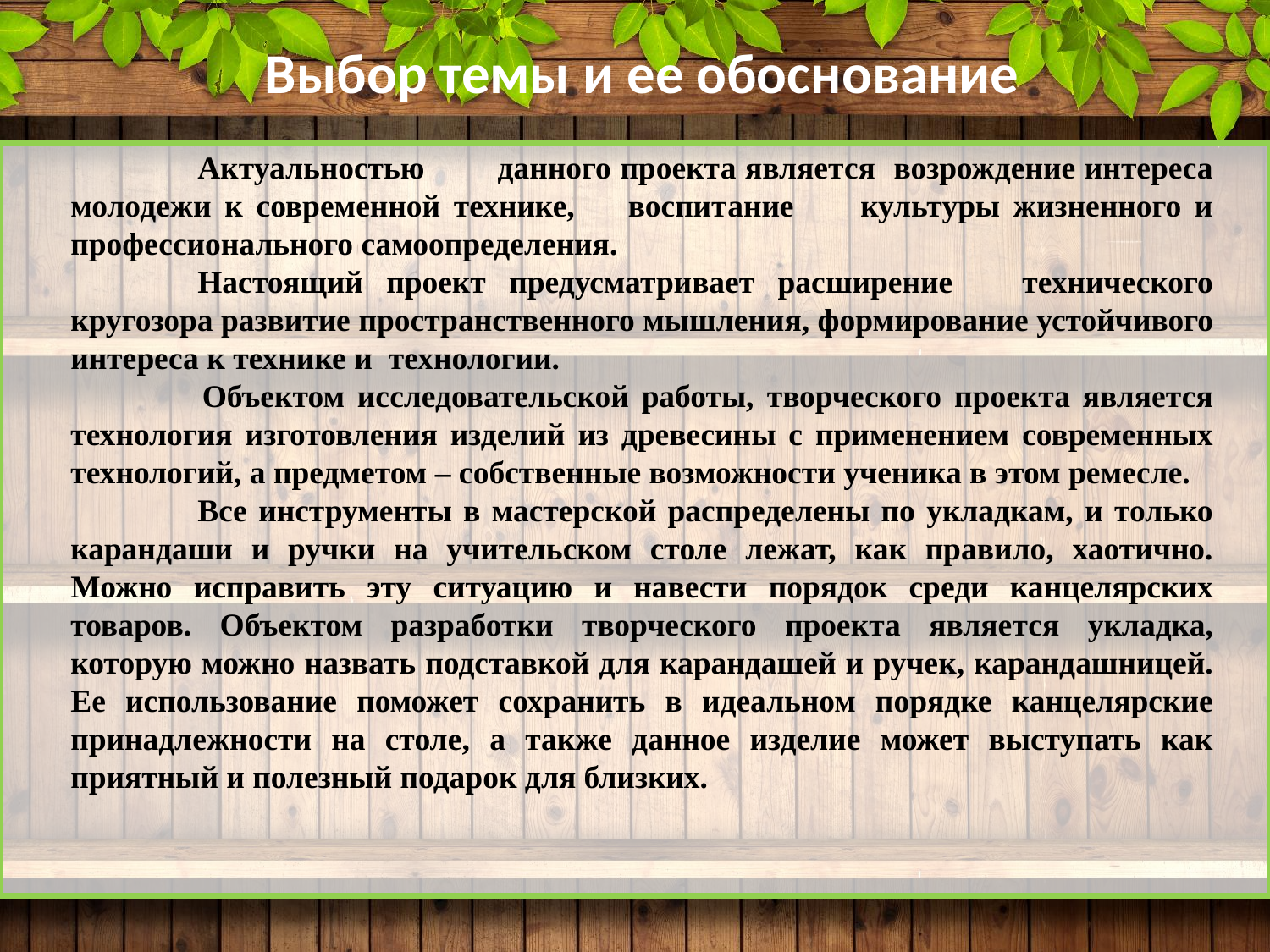

Выбор темы и ее обоснование

	Актуальностью        данного проекта является  возрождение интереса молодежи к современной технике,    воспитание     культуры жизненного и профессионального самоопределения.
	Настоящий проект предусматривает расширение   технического кругозора развитие пространственного мышления, формирование устойчивого интереса к технике и  технологии.
 	Объектом исследовательской работы, творческого проекта является технология изготовления изделий из древесины с применением современных технологий, а предметом – собственные возможности ученика в этом ремесле.
	Все инструменты в мастерской распределены по укладкам, и только карандаши и ручки на учительском столе лежат, как правило, хаотично. Можно исправить эту ситуацию и навести порядок среди канцелярских товаров. Объектом разработки творческого проекта является укладка, которую можно назвать подставкой для карандашей и ручек, карандашницей. Ее использование поможет сохранить в идеальном порядке канцелярские принадлежности на столе, а также данное изделие может выступать как приятный и полезный подарок для близких.